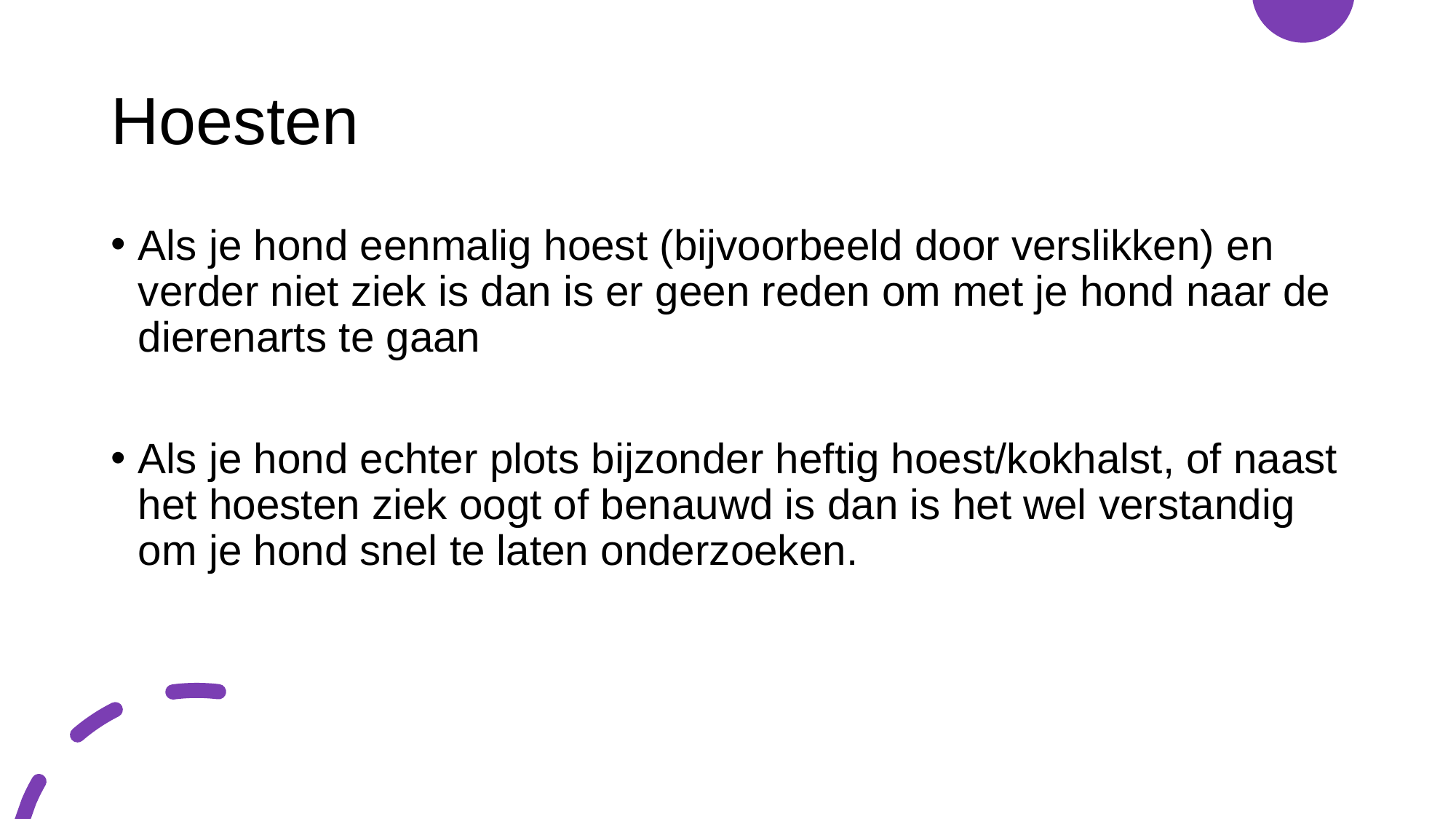

# Hoesten
Als je hond eenmalig hoest (bijvoorbeeld door verslikken) en verder niet ziek is dan is er geen reden om met je hond naar de dierenarts te gaan

Als je hond echter plots bijzonder heftig hoest/kokhalst, of naast het hoesten ziek oogt of benauwd is dan is het wel verstandig om je hond snel te laten onderzoeken.